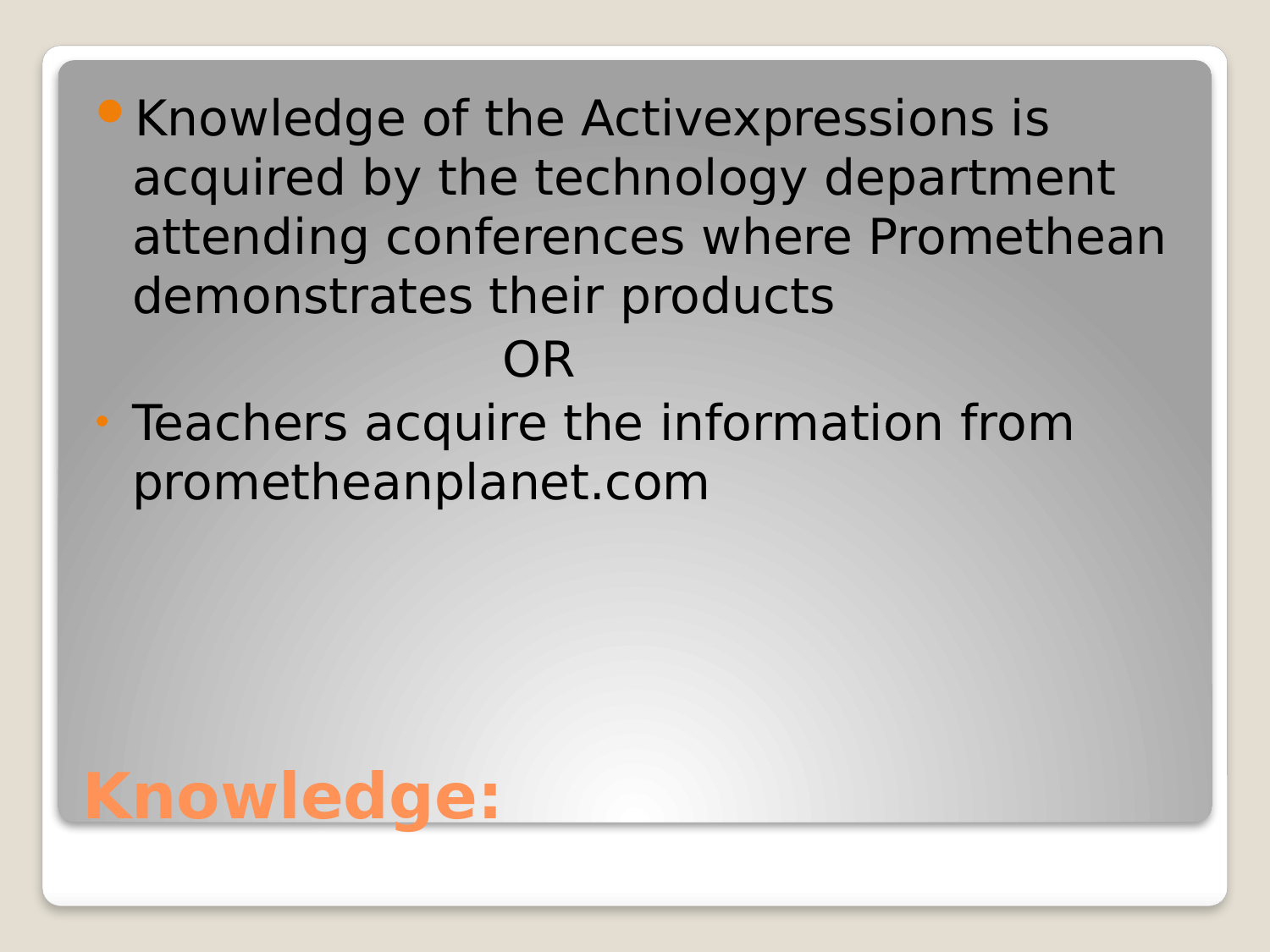

Knowledge of the Activexpressions is acquired by the technology department attending conferences where Promethean demonstrates their products
                          OR
Teachers acquire the information from prometheanplanet.com
# Knowledge: